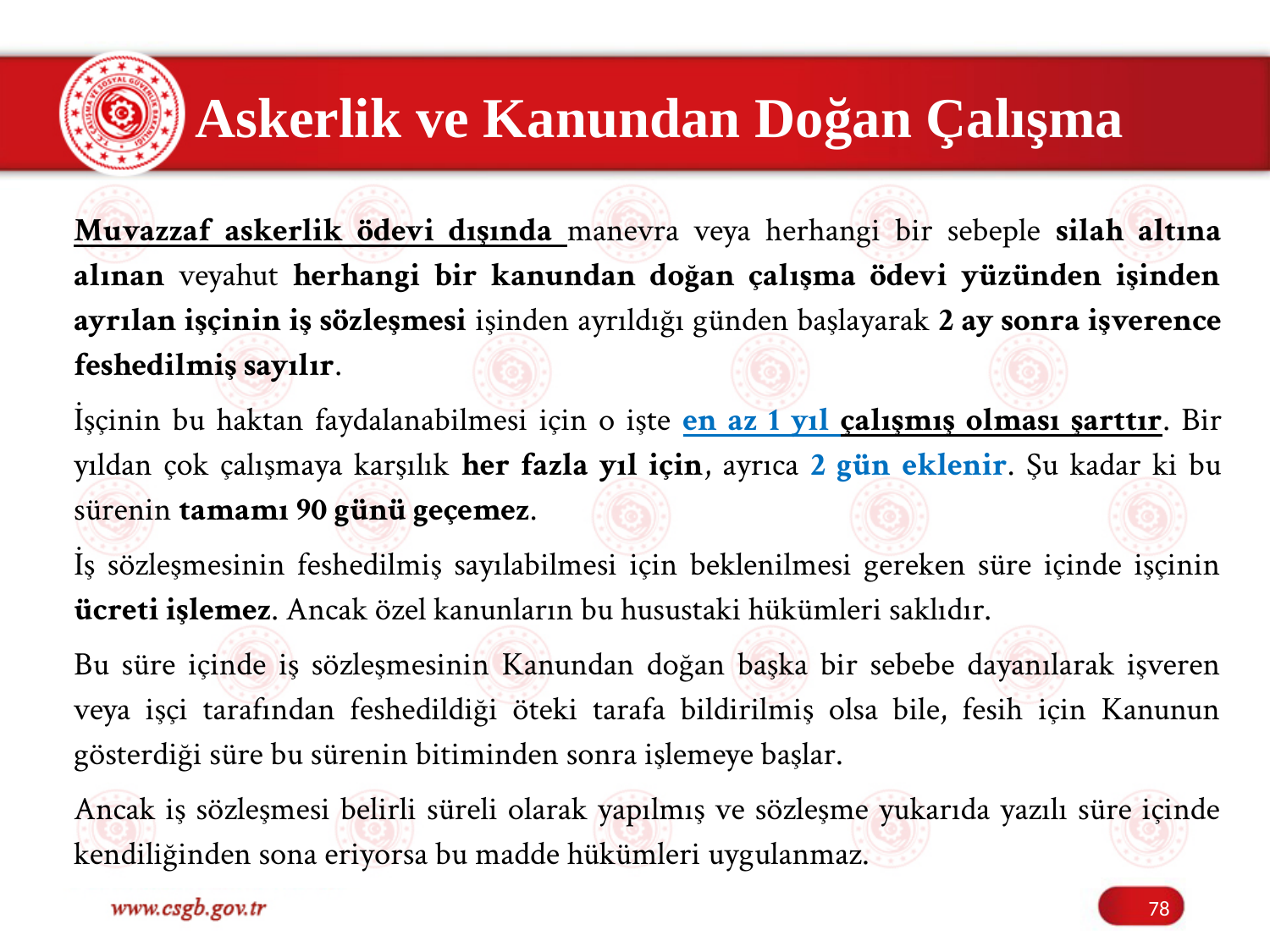

# Askerlik ve Kanundan Doğan Çalışma
Muvazzaf askerlik ödevi dışında manevra veya herhangi bir sebeple silah altına alınan veyahut herhangi bir kanundan doğan çalışma ödevi yüzünden işinden ayrılan işçinin iş sözleşmesi işinden ayrıldığı günden başlayarak 2 ay sonra işverence feshedilmiş sayılır.
İşçinin bu haktan faydalanabilmesi için o işte en az 1 yıl çalışmış olması şarttır. Bir yıldan çok çalışmaya karşılık her fazla yıl için, ayrıca 2 gün eklenir. Şu kadar ki bu sürenin tamamı 90 günü geçemez.
İş sözleşmesinin feshedilmiş sayılabilmesi için beklenilmesi gereken süre içinde işçinin ücreti işlemez. Ancak özel kanunların bu husustaki hükümleri saklıdır.
Bu süre içinde iş sözleşmesinin Kanundan doğan başka bir sebebe dayanılarak işveren veya işçi tarafından feshedildiği öteki tarafa bildirilmiş olsa bile, fesih için Kanunun gösterdiği süre bu sürenin bitiminden sonra işlemeye başlar.
Ancak iş sözleşmesi belirli süreli olarak yapılmış ve sözleşme yukarıda yazılı süre içinde kendiliğinden sona eriyorsa bu madde hükümleri uygulanmaz.

78